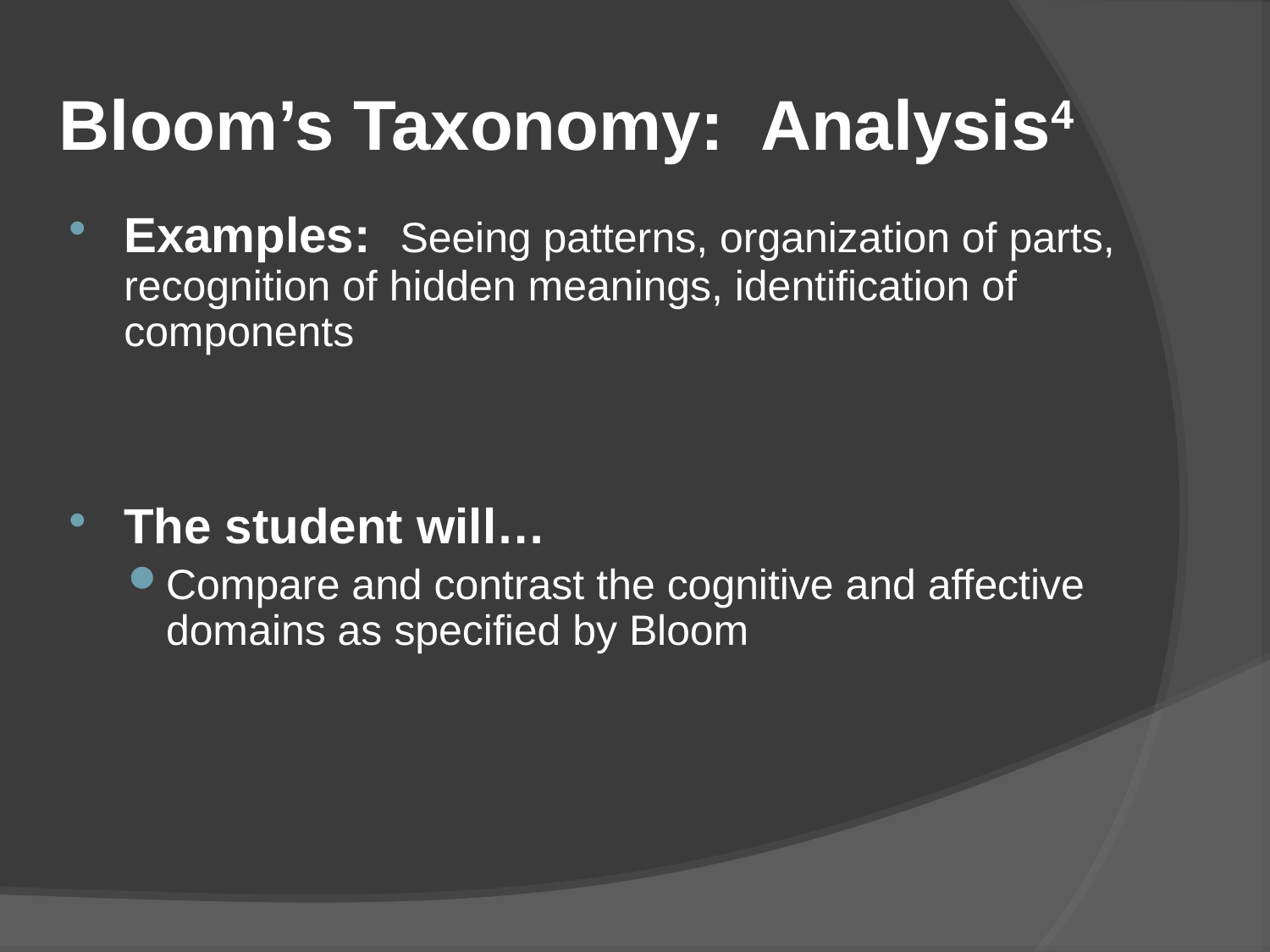

# Bloom’s Taxonomy:  Analysis4
Examples:  Seeing patterns, organization of parts, recognition of hidden meanings, identification of components

The student will…
Compare and contrast the cognitive and affective domains as specified by Bloom